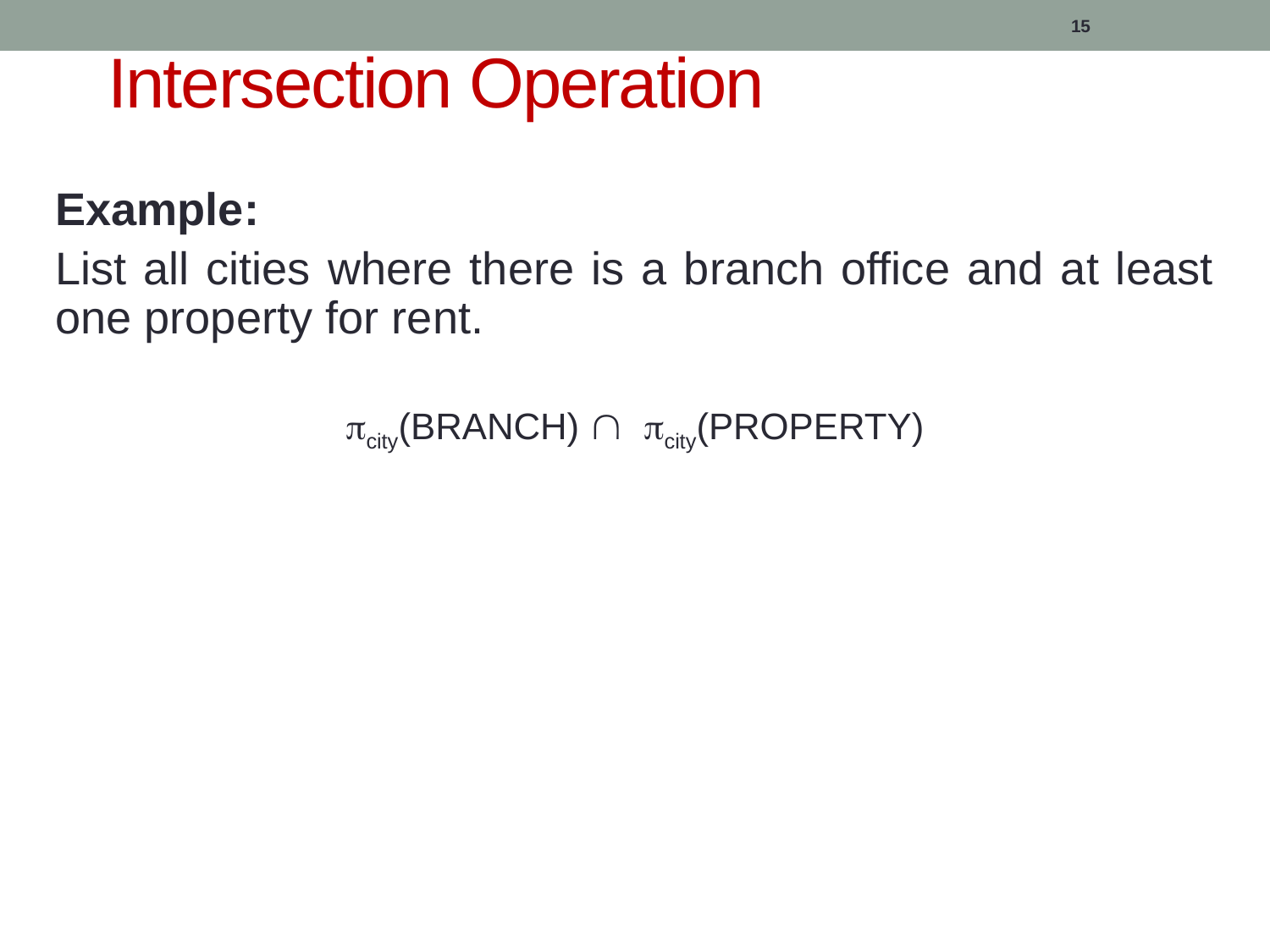

# Intersection Operation
15
Example:
List all cities where there is a branch office and at least one property for rent.

πcity(BRANCH) ∩  πcity(PROPERTY)